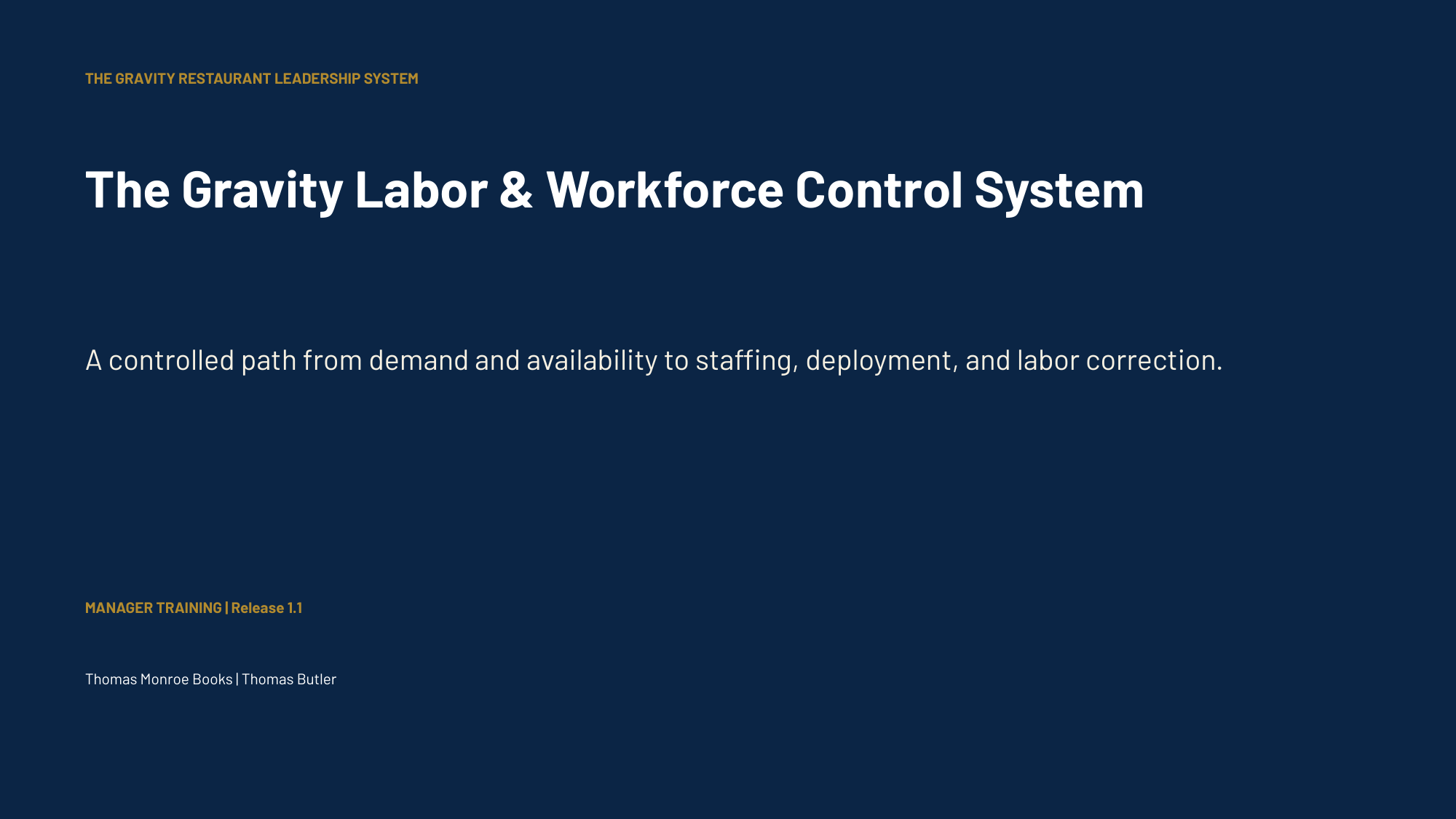

THE GRAVITY RESTAURANT LEADERSHIP SYSTEM
The Gravity Labor & Workforce Control System
A controlled path from demand and availability to staffing, deployment, and labor correction.
MANAGER TRAINING | Release 1.1
Thomas Monroe Books | Thomas Butler